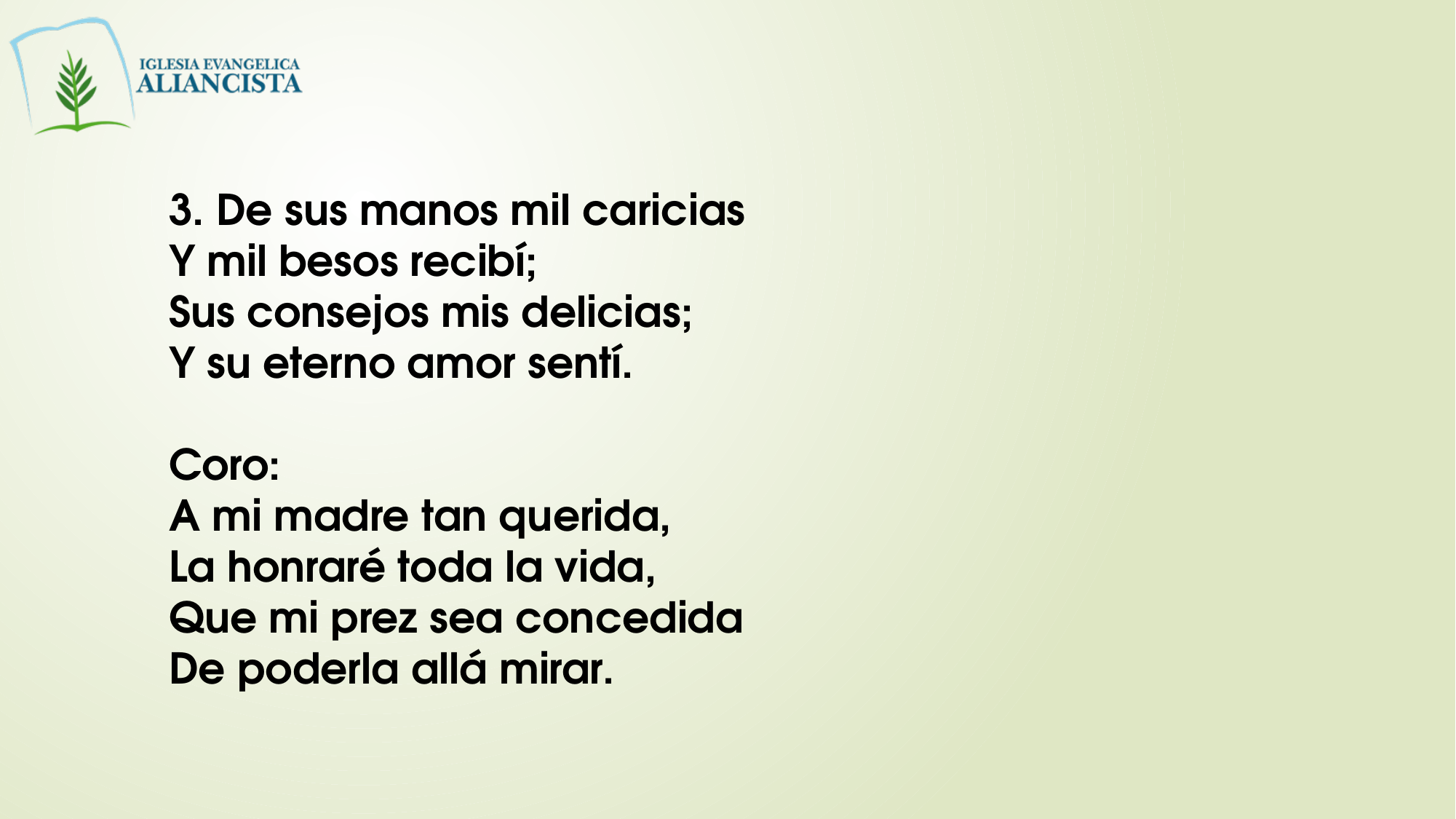

3. De sus manos mil caricias
Y mil besos recibí;
Sus consejos mis delicias;
Y su eterno amor sentí.

Coro:
A mi madre tan querida,
La honraré toda la vida,
Que mi prez sea concedida
De poderla allá mirar.